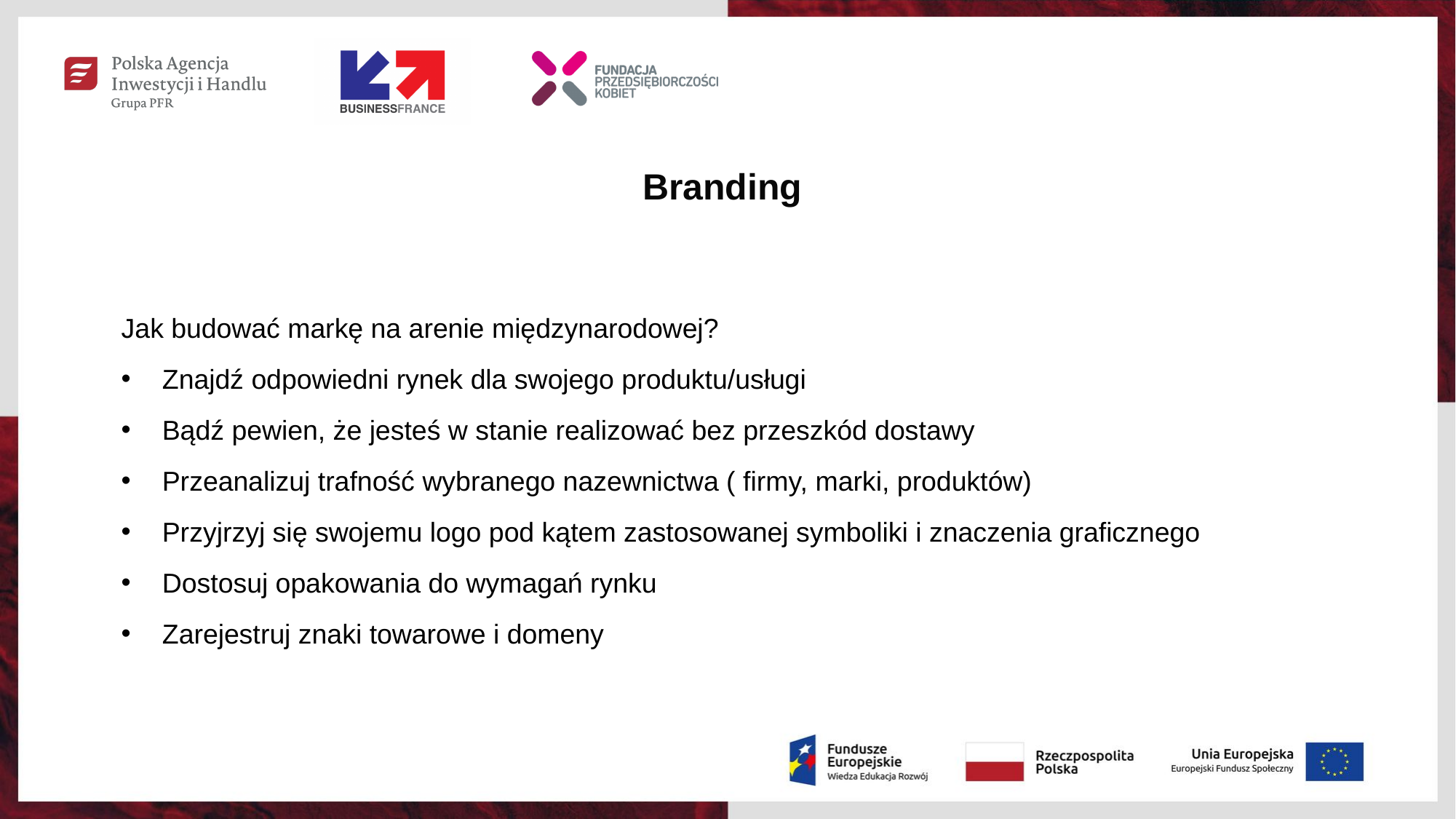

Branding
Jak budować markę na arenie międzynarodowej?
Znajdź odpowiedni rynek dla swojego produktu/usługi
Bądź pewien, że jesteś w stanie realizować bez przeszkód dostawy
Przeanalizuj trafność wybranego nazewnictwa ( firmy, marki, produktów)
Przyjrzyj się swojemu logo pod kątem zastosowanej symboliki i znaczenia graficznego
Dostosuj opakowania do wymagań rynku
Zarejestruj znaki towarowe i domeny